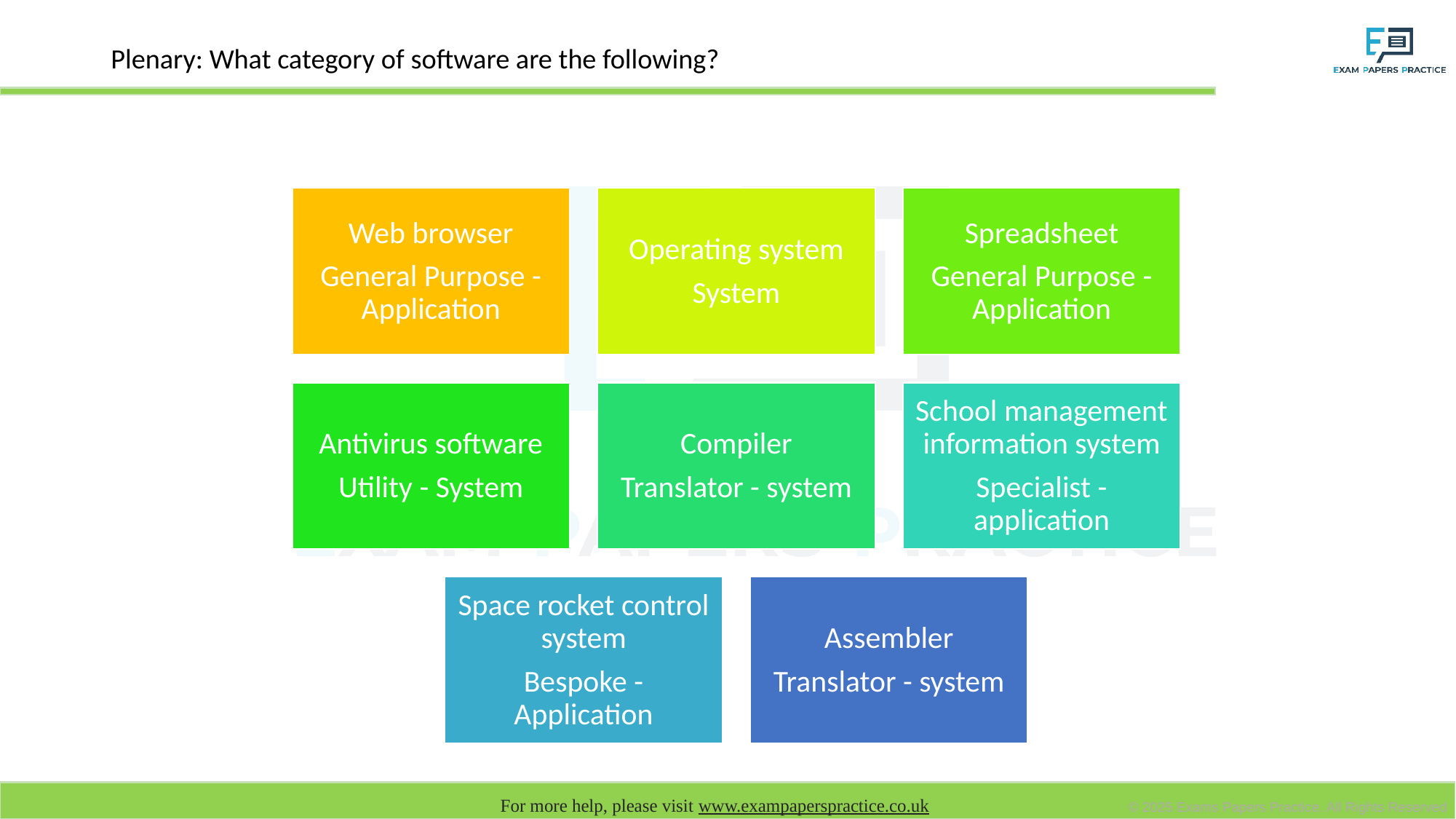

# Plenary: What category of software are the following?
Web browser
General Purpose - Application
Operating system
System
Spreadsheet
General Purpose - Application
Antivirus software
Utility - System
Compiler
Translator - system
School management information system
Specialist - application
Space rocket control system
Bespoke - Application
Assembler
Translator - system